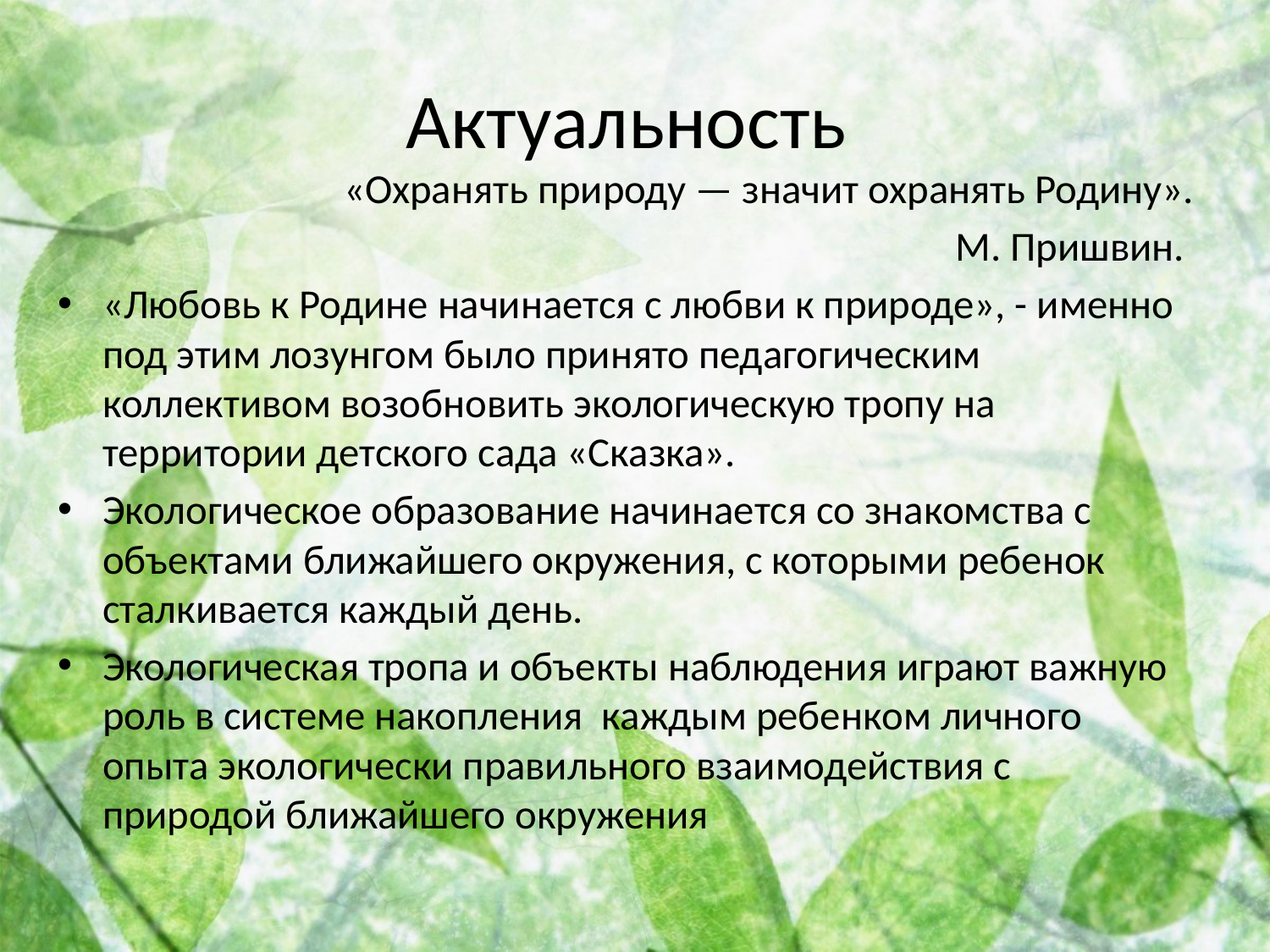

# Актуальность
«Охранять природу — значит охранять Родину».
М. Пришвин.
«Любовь к Родине начинается с любви к природе», - именно под этим лозунгом было принято педагогическим коллективом возобновить экологическую тропу на территории детского сада «Сказка».
Экологическое образование начинается со знакомства с объектами ближайшего окружения, с которыми ребенок сталкивается каждый день.
Экологическая тропа и объекты наблюдения играют важную роль в системе накопления  каждым ребенком личного опыта экологически правильного взаимодействия с природой ближайшего окружения